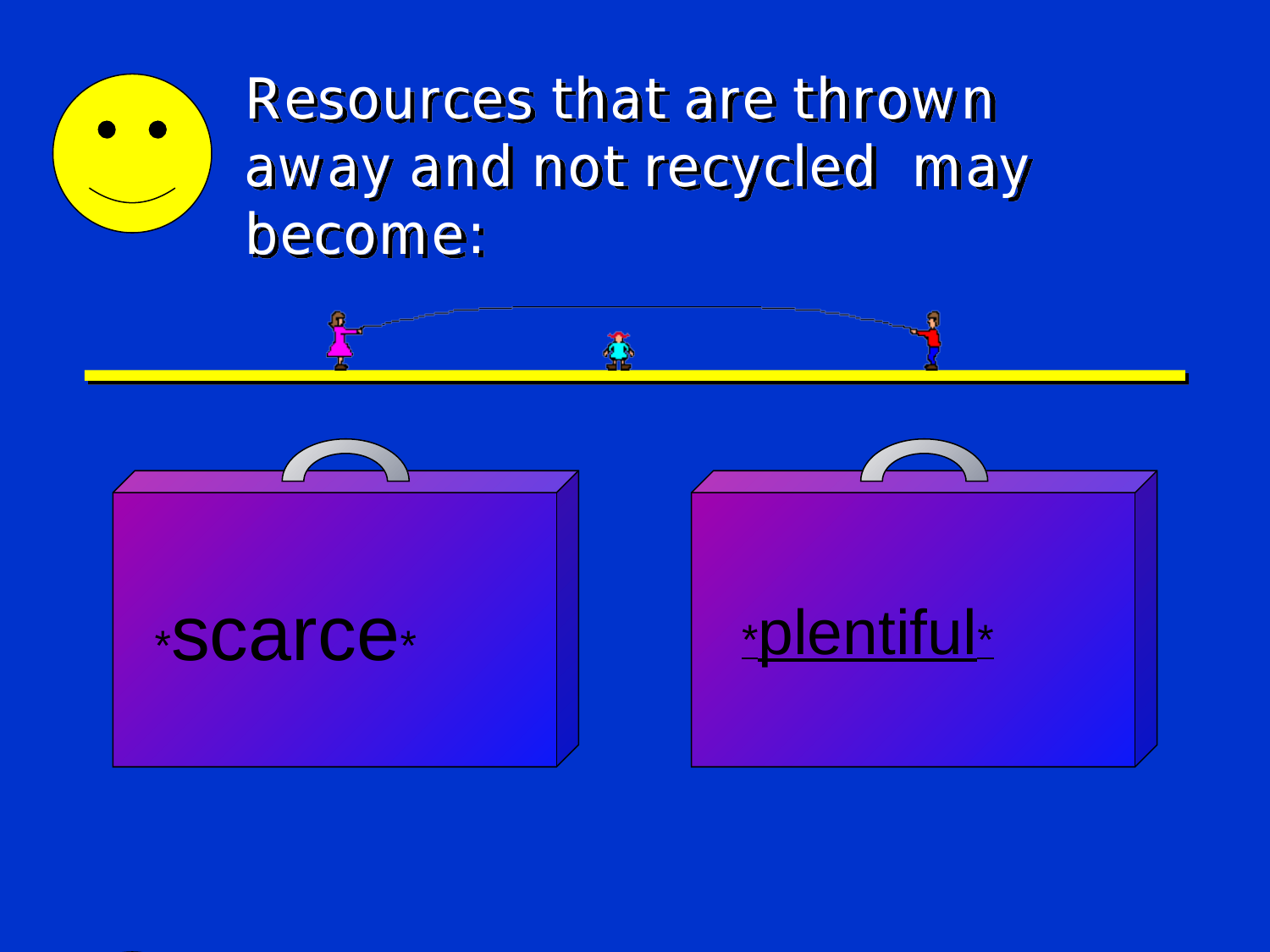

# Resources that are thrown away and not recycled  may become:
*scarce*
*plentiful*